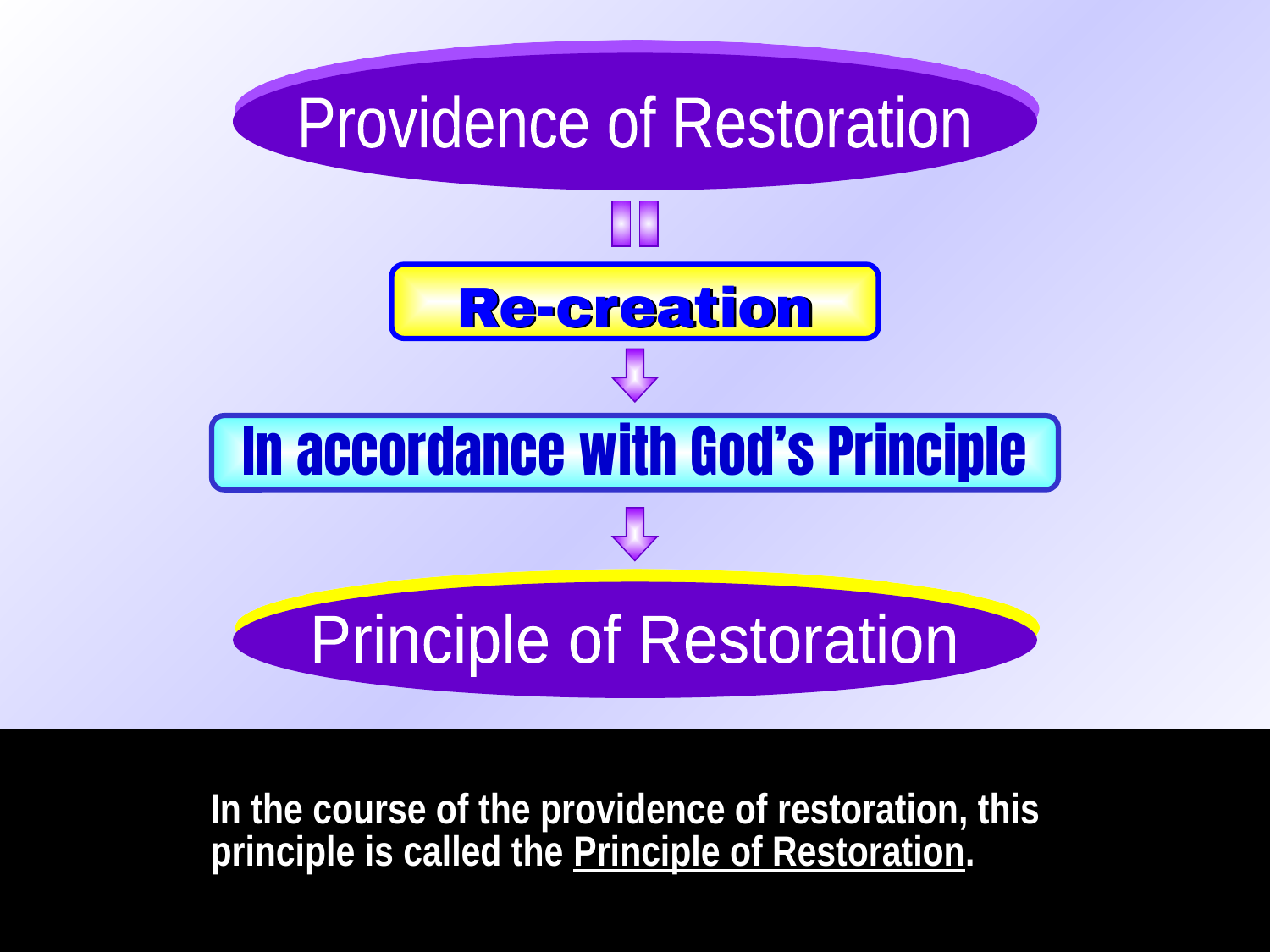

Providence of Restoration
-
-

Re-creation

In accordance with God’s Principle

Principle of Restoration

In the course of the providence of restoration, this principle is called the Principle of Restoration.